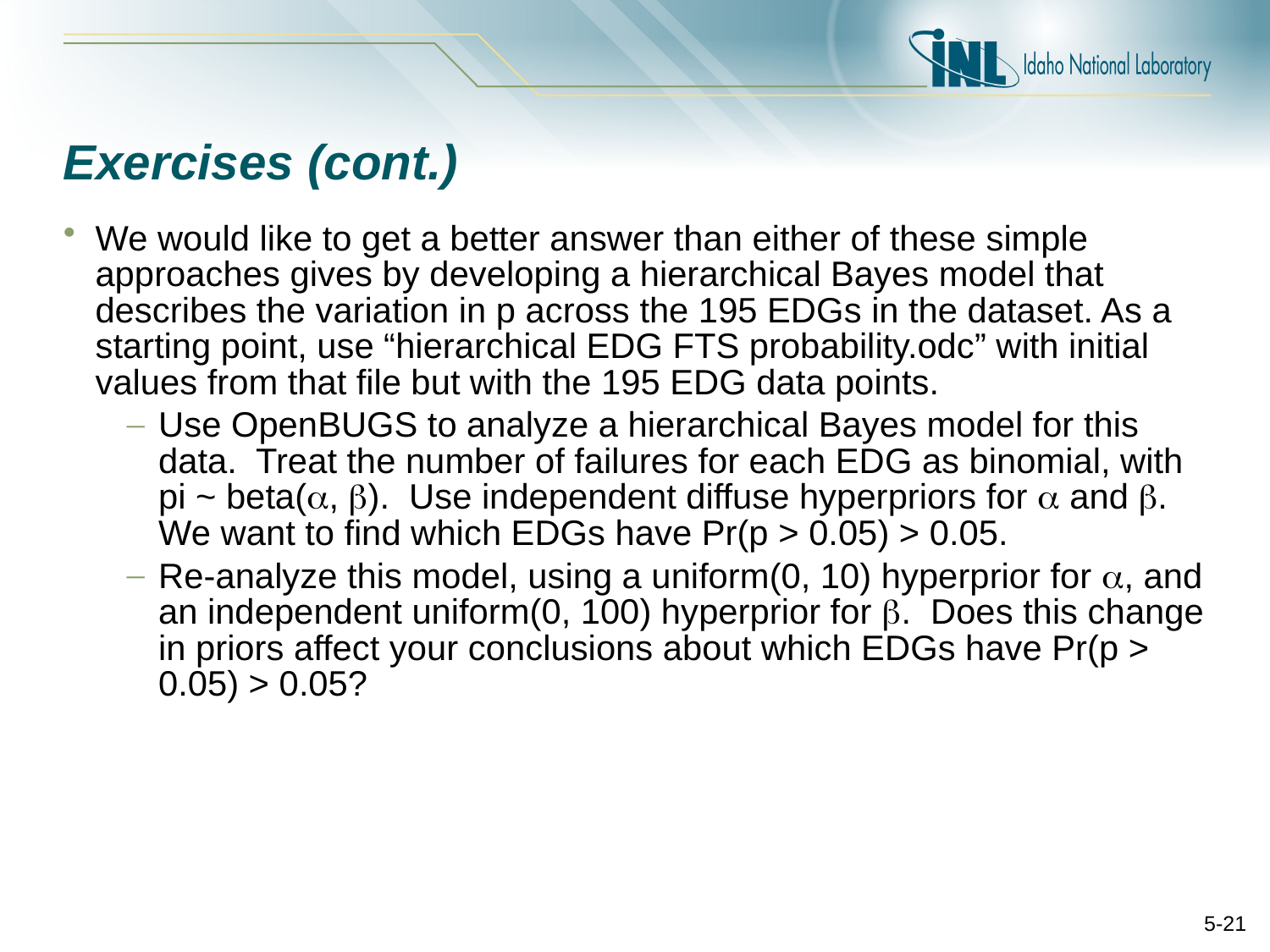

# Exercises (cont.)
We would like to get a better answer than either of these simple approaches gives by developing a hierarchical Bayes model that describes the variation in p across the 195 EDGs in the dataset. As a starting point, use “hierarchical EDG FTS probability.odc” with initial values from that file but with the 195 EDG data points.
Use OpenBUGS to analyze a hierarchical Bayes model for this data.  Treat the number of failures for each EDG as binomial, with pi ~ beta(α, β).  Use independent diffuse hyperpriors for α and β.  We want to find which EDGs have Pr(p > 0.05) > 0.05.
Re-analyze this model, using a uniform(0, 10) hyperprior for α, and an independent uniform(0, 100) hyperprior for β.  Does this change in priors affect your conclusions about which EDGs have Pr(p > 0.05) > 0.05?
5-21